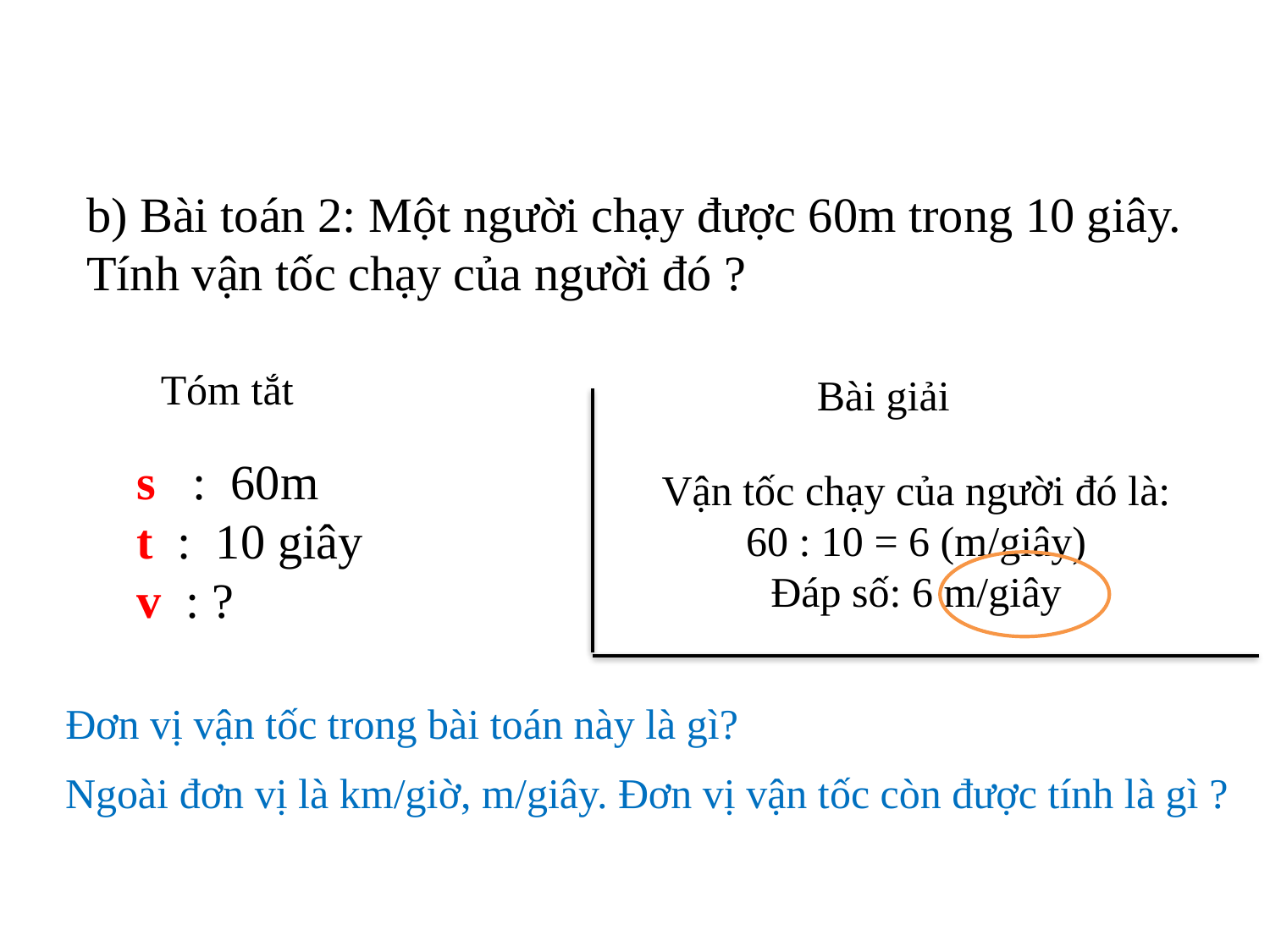

b) Bài toán 2: Một người chạy được 60m trong 10 giây. Tính vận tốc chạy của người đó ?
Tóm tắt
Bài giải
s   :  60m
t  :  10 giây
v  : ?
Vận tốc chạy của người đó là:
60 : 10 = 6 (m/giây)
Đáp số: 6 m/giây

Đơn vị vận tốc trong bài toán này là gì?
Ngoài đơn vị là km/giờ, m/giây. Đơn vị vận tốc còn được tính là gì ?